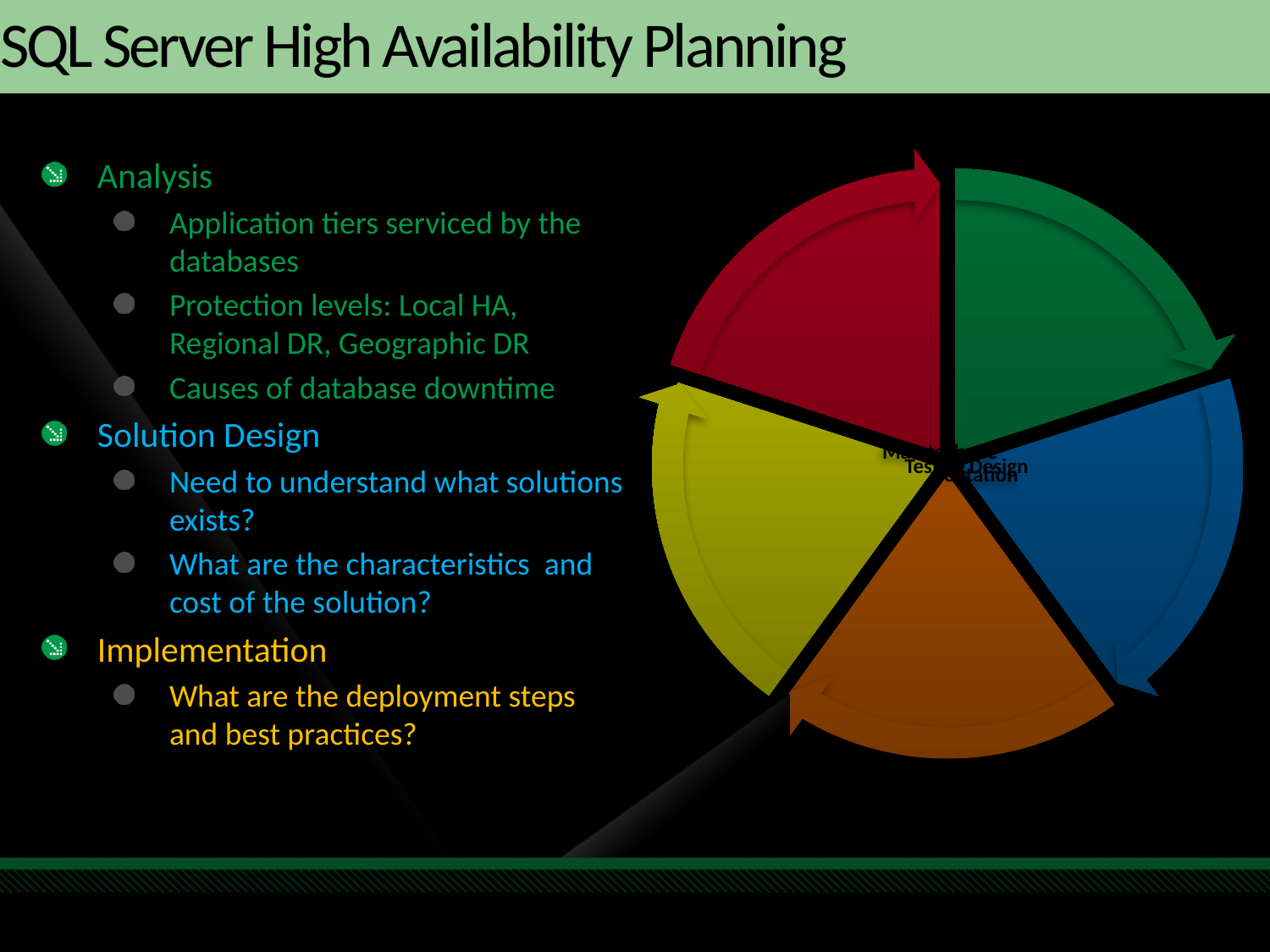

# SQL Server High Availability Planning
Analysis
Solution Design
Implementation
Testing
Maintenance
Analysis
Application tiers serviced by the databases
Protection levels: Local HA, Regional DR, Geographic DR
Causes of database downtime
Solution Design
Need to understand what solutions exists?
What are the characteristics  and cost of the solution?
Implementation
What are the deployment steps and best practices?